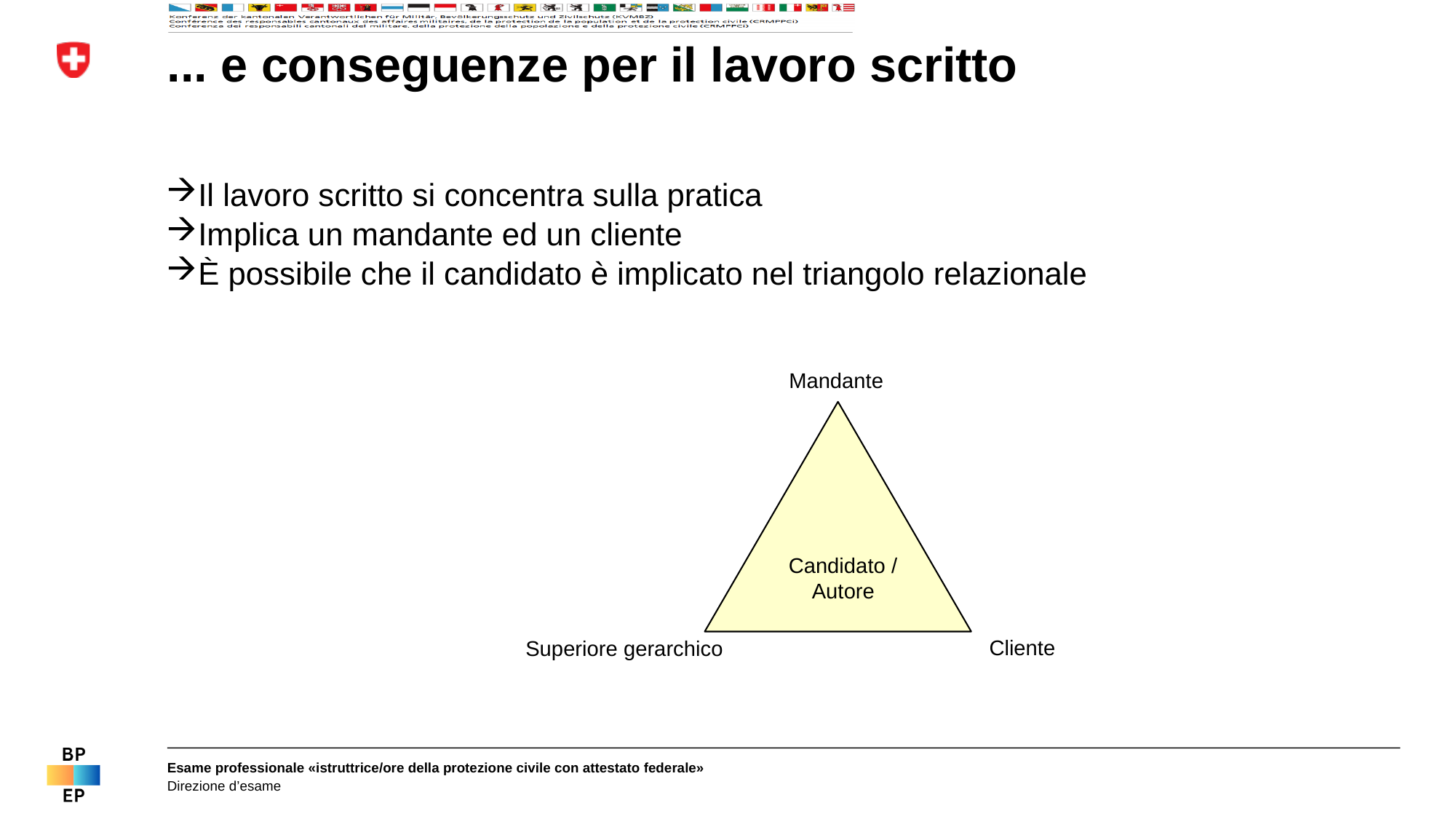

# ... e conseguenze per il lavoro scritto
Il lavoro scritto si concentra sulla pratica
Implica un mandante ed un cliente
È possibile che il candidato è implicato nel triangolo relazionale

Mandante

Candidato /
Autore
Cliente
Superiore gerarchico
Esame professionale «istruttrice/ore della protezione civile con attestato federale»
Direzione d’esame